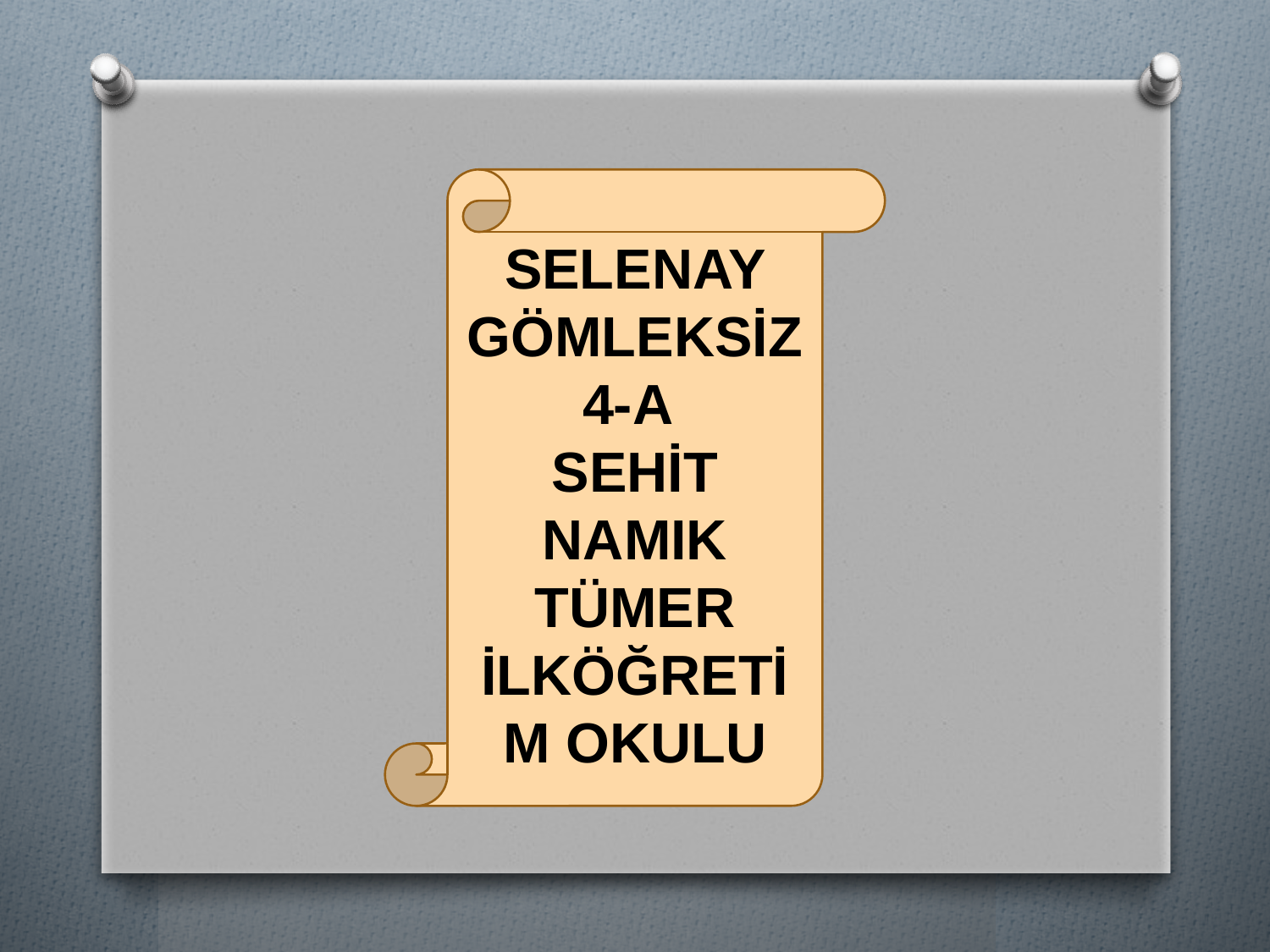

SELENAY GÖMLEKSİZ 4-A
SEHİT NAMIK TÜMER İLKÖĞRETİM OKULU